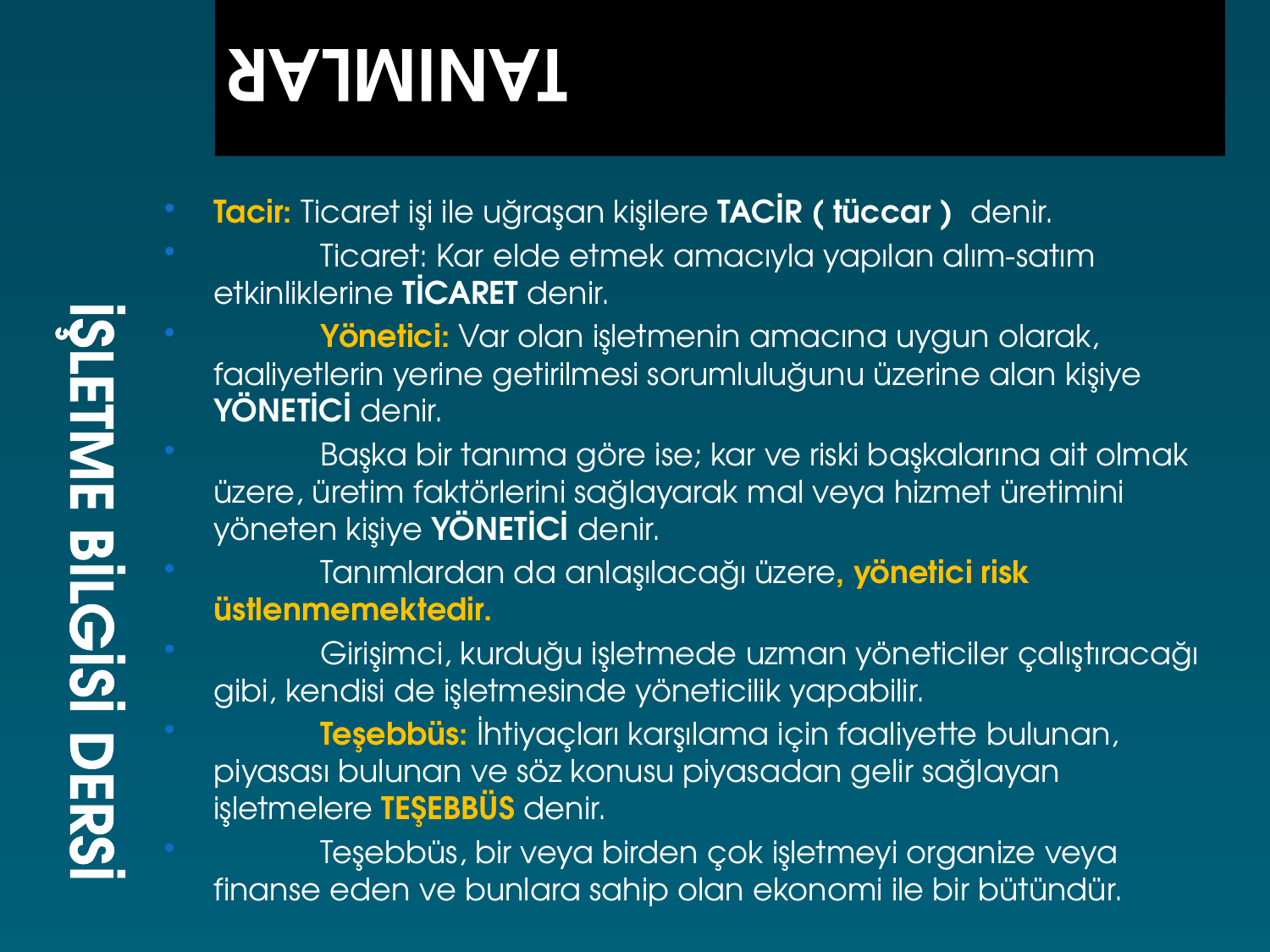

TANIMLAR
# İŞLETME BİLGİSİ DERSİ
Tacir: Ticaret işi ile uğraşan kişilere TACİR ( tüccar )  denir.
	Ticaret: Kar elde etmek amacıyla yapılan alım-satım etkinliklerine TİCARET denir.
	Yönetici: Var olan işletmenin amacına uygun olarak, faaliyetlerin yerine getirilmesi sorumluluğunu üzerine alan kişiye YÖNETİCİ denir.
	Başka bir tanıma göre ise; kar ve riski başkalarına ait olmak üzere, üretim faktörlerini sağlayarak mal veya hizmet üretimini yöneten kişiye YÖNETİCİ denir.
	Tanımlardan da anlaşılacağı üzere, yönetici risk üstlenmemektedir.
	Girişimci, kurduğu işletmede uzman yöneticiler çalıştıracağı gibi, kendisi de işletmesinde yöneticilik yapabilir.
	Teşebbüs: İhtiyaçları karşılama için faaliyette bulunan, piyasası bulunan ve söz konusu piyasadan gelir sağlayan işletmelere TEŞEBBÜS denir.
	Teşebbüs, bir veya birden çok işletmeyi organize veya finanse eden ve bunlara sahip olan ekonomi ile bir bütündür.